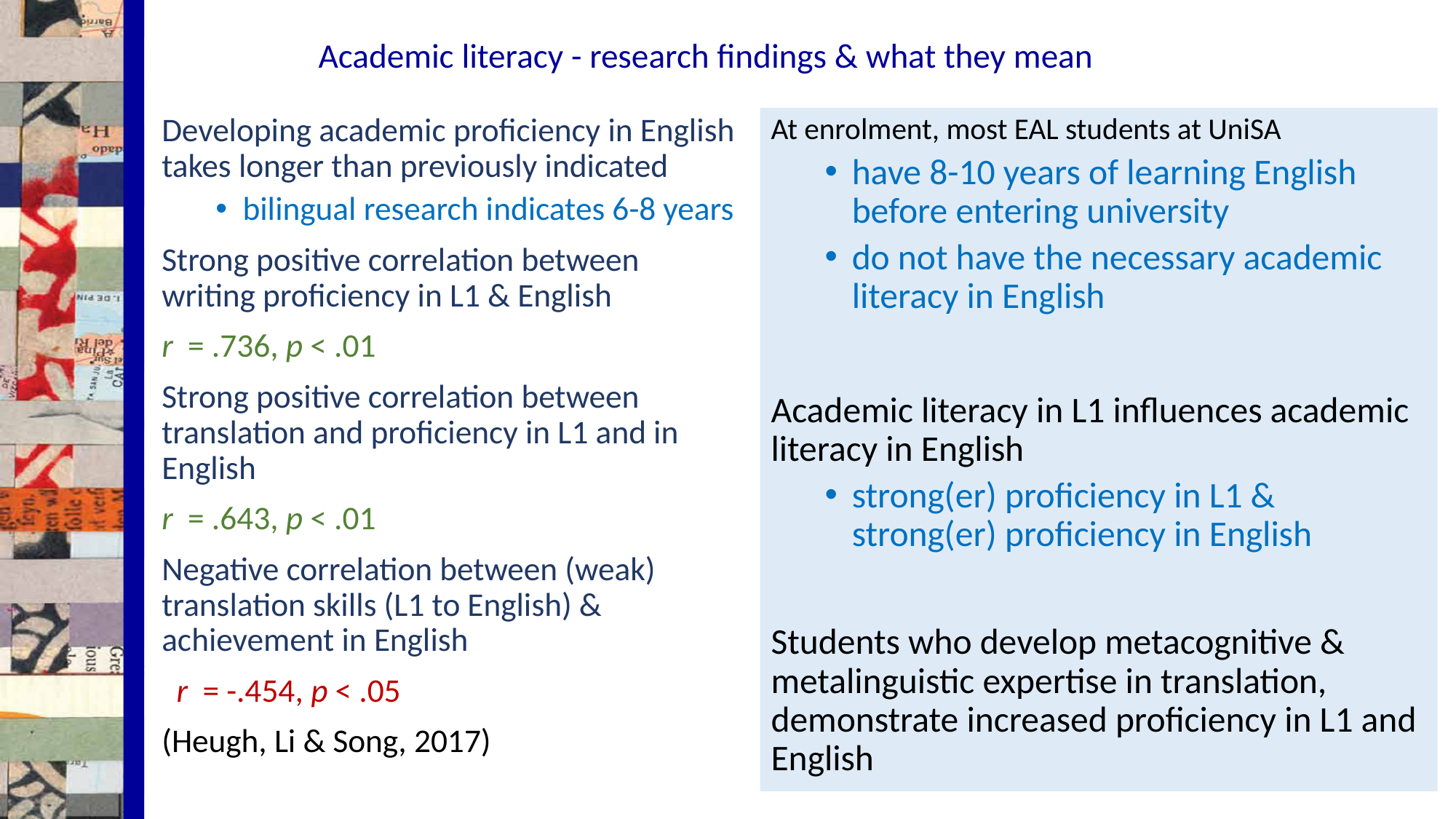

# Academic literacy - research findings & what they mean
Developing academic proficiency in English takes longer than previously indicated
bilingual research indicates 6-8 years
Strong positive correlation between writing proficiency in L1 & English
r  = .736, p < .01
Strong positive correlation between translation and proficiency in L1 and in English
r  = .643, p < .01
Negative correlation between (weak) translation skills (L1 to English) & achievement in English
  r  = -.454, p < .05
(Heugh, Li & Song, 2017)

At enrolment, most EAL students at UniSA
have 8-10 years of learning English before entering university
do not have the necessary academic literacy in English

Academic literacy in L1 influences academic literacy in English
strong(er) proficiency in L1 & strong(er) proficiency in English

Students who develop metacognitive & metalinguistic expertise in translation, demonstrate increased proficiency in L1 and English